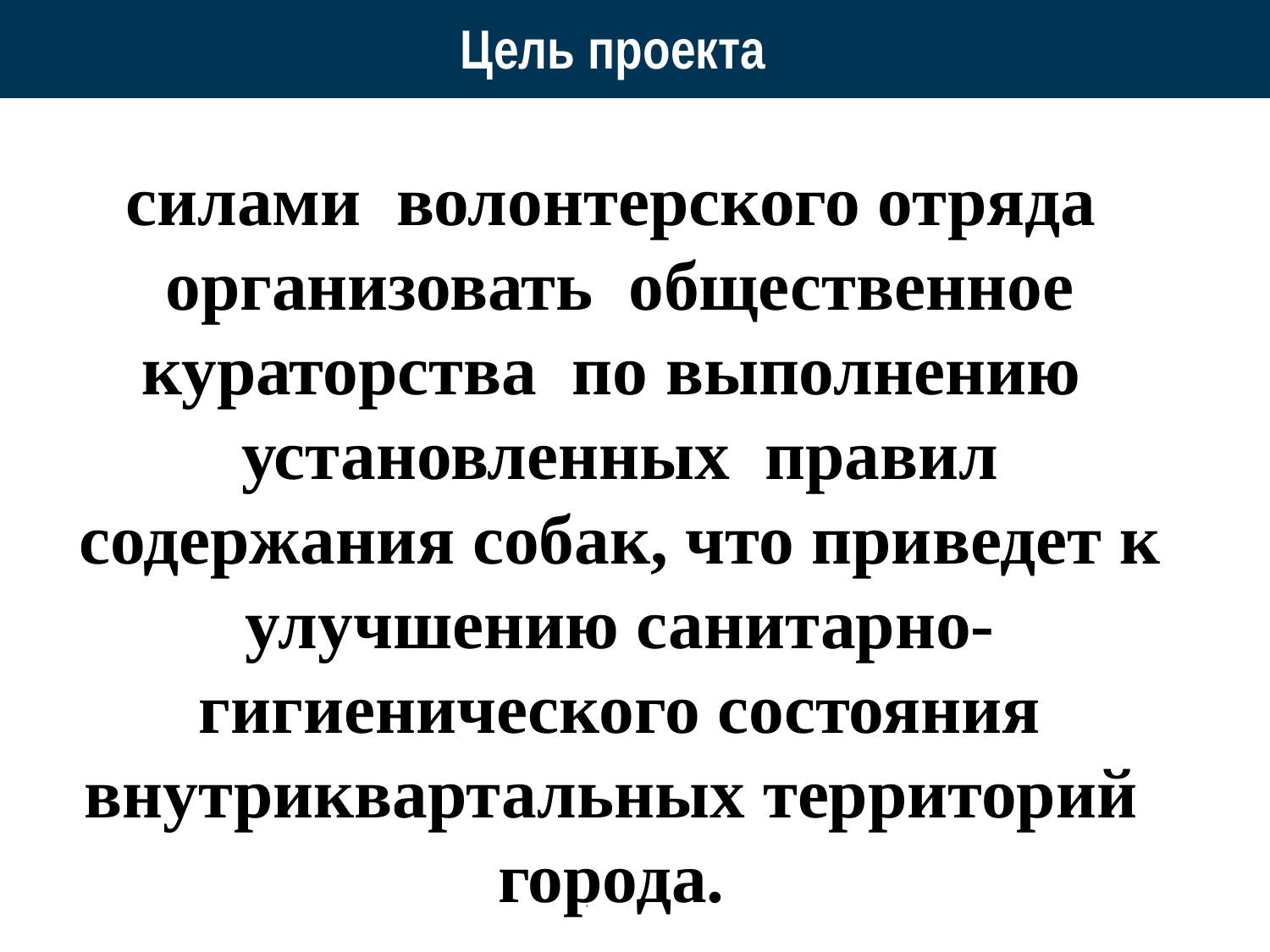

# Цель проекта
силами  волонтерского отряда  организовать  общественное кураторства  по выполнению  установленных  правил содержания собак, что приведет к улучшению санитарно-гигиенического состояния внутриквартальных территорий  города.

.